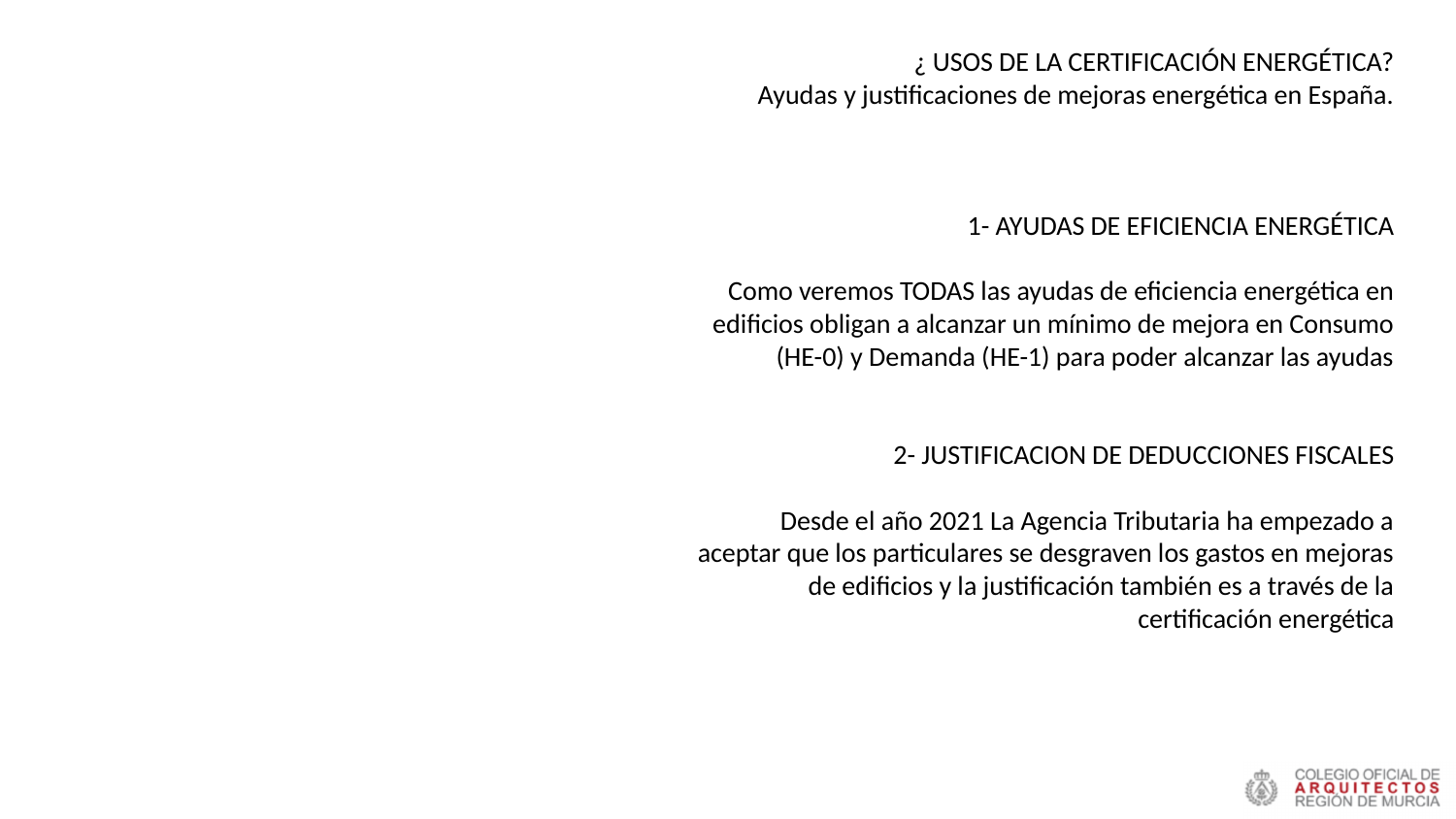

¿ USOS DE LA CERTIFICACIÓN ENERGÉTICA?
 Ayudas y justificaciones de mejoras energética en España.

1- AYUDAS DE EFICIENCIA ENERGÉTICA

Como veremos TODAS las ayudas de eficiencia energética en edificios obligan a alcanzar un mínimo de mejora en Consumo (HE-0) y Demanda (HE-1) para poder alcanzar las ayudas

2- JUSTIFICACION DE DEDUCCIONES FISCALES

Desde el año 2021 La Agencia Tributaria ha empezado a aceptar que los particulares se desgraven los gastos en mejoras de edificios y la justificación también es a través de la certificación energética